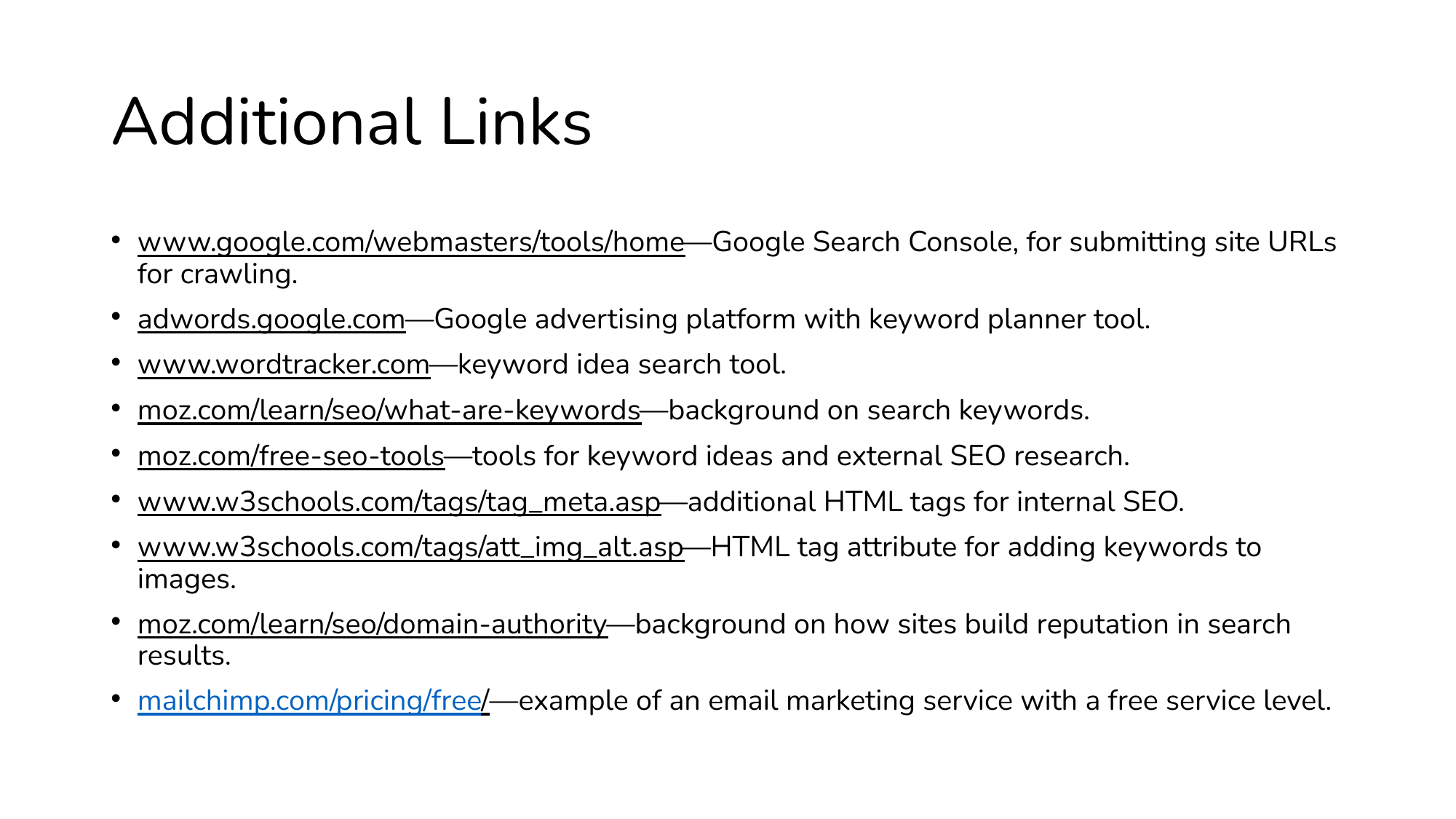

# Additional Links
www.google.com/webmasters/tools/home—Google Search Console, for submitting site URLs for crawling.
adwords.google.com—Google advertising platform with keyword planner tool.
www.wordtracker.com—keyword idea search tool.
moz.com/learn/seo/what-are-keywords—background on search keywords.
moz.com/free-seo-tools—tools for keyword ideas and external SEO research.
www.w3schools.com/tags/tag_meta.asp—additional HTML tags for internal SEO.
www.w3schools.com/tags/att_img_alt.asp—HTML tag attribute for adding keywords to images.
moz.com/learn/seo/domain-authority—background on how sites build reputation in search results.
mailchimp.com/pricing/free/—example of an email marketing service with a free service level.